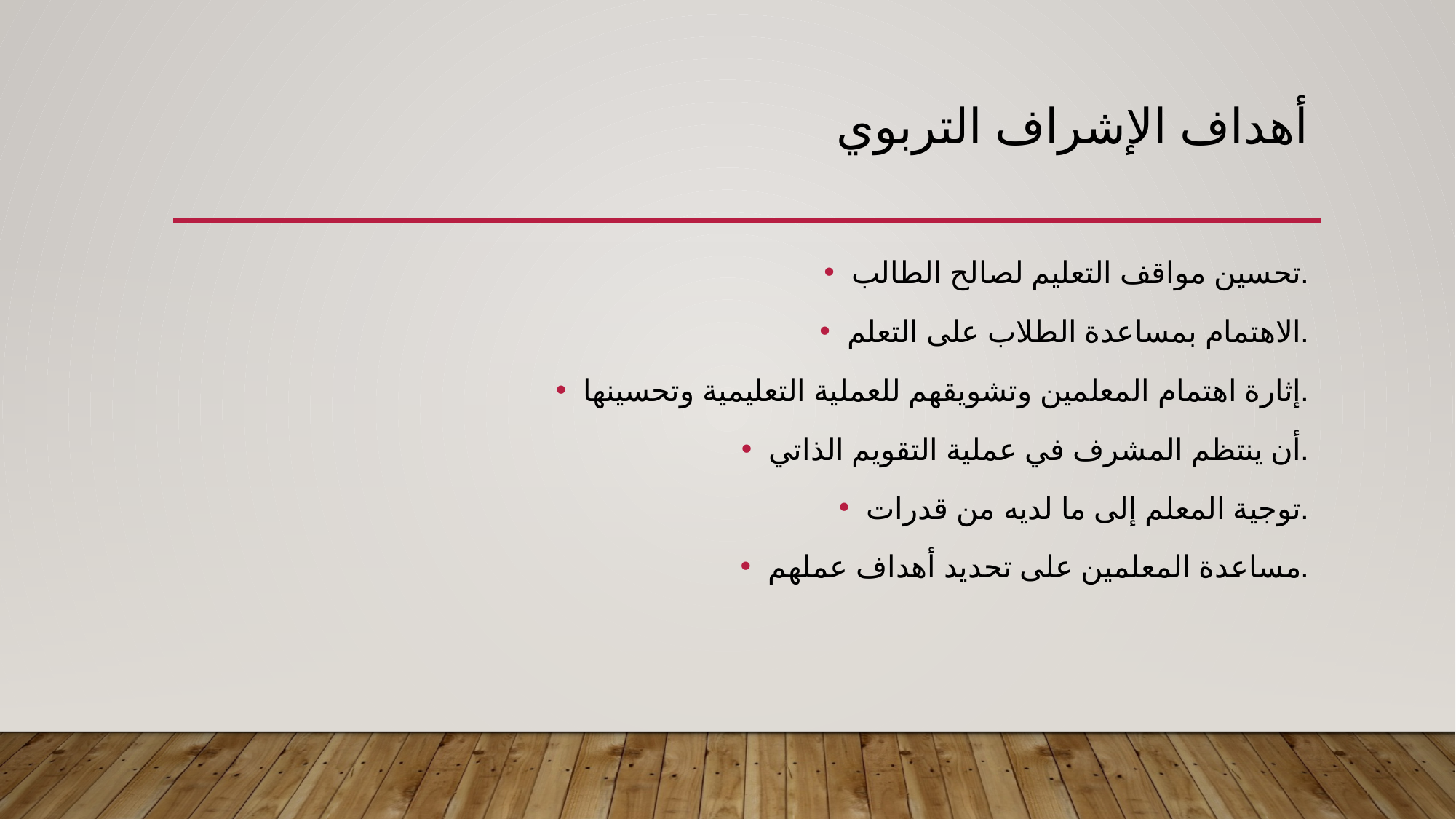

# أهداف الإشراف التربوي
تحسين مواقف التعليم لصالح الطالب.​
الاهتمام بمساعدة الطلاب على التعلم.​
إثارة اهتمام المعلمين وتشويقهم للعملية التعليمية وتحسينها.​
أن ينتظم المشرف في عملية التقويم الذاتي.​
توجية المعلم إلى ما لديه من قدرات.​
مساعدة المعلمين على تحديد أهداف عملهم.